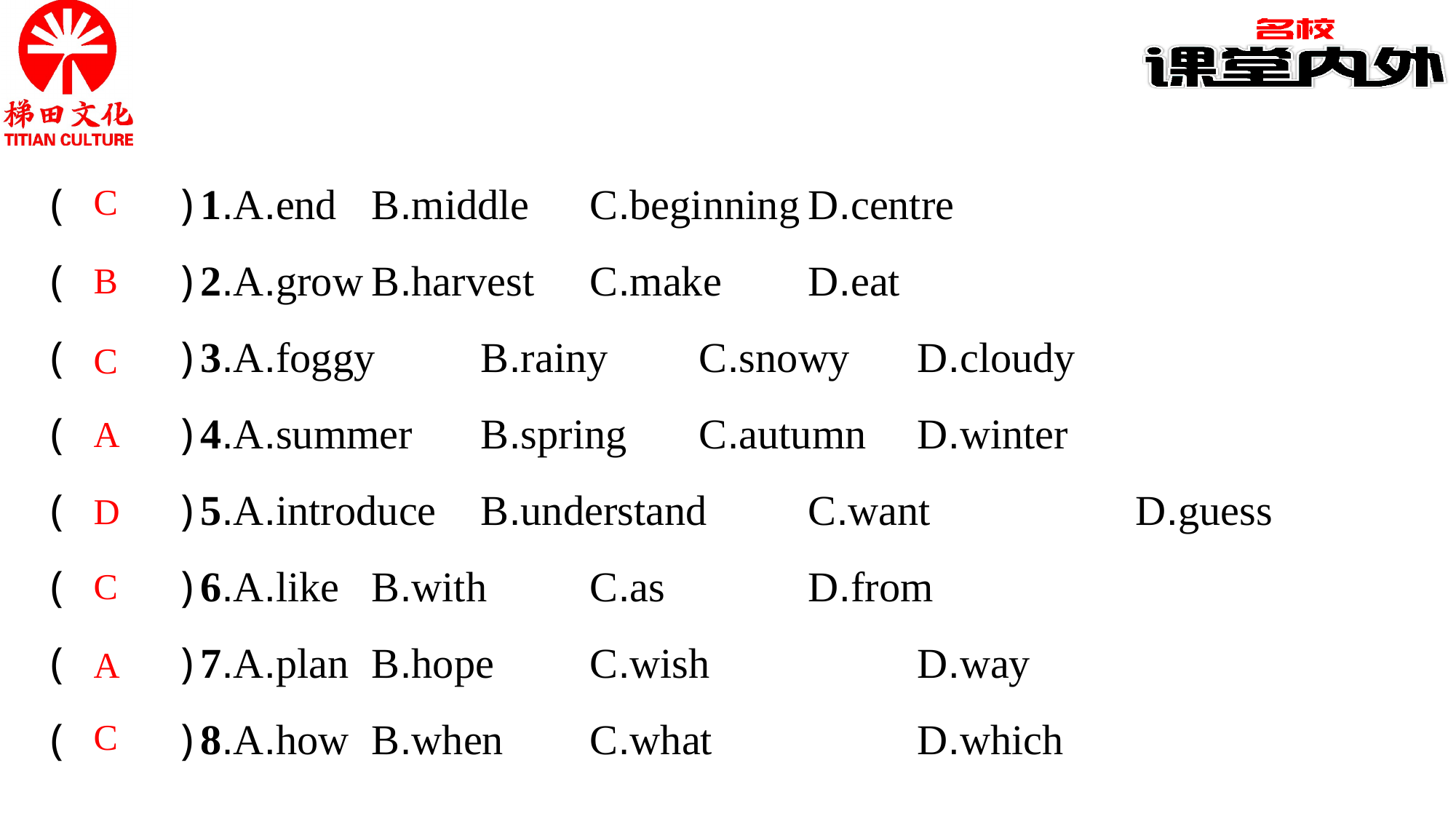

(　　)1.A.end	B.middle	C.beginning	D.centre
(　　)2.A.grow	B.harvest	C.make	D.eat
(　　)3.A.foggy	B.rainy	C.snowy	D.cloudy
(　　)4.A.summer	B.spring	C.autumn	D.winter
(　　)5.A.introduce	B.understand	C.want		D.guess
(　　)6.A.like	B.with	C.as		D.from
(　　)7.A.plan	B.hope	C.wish		D.way
(　　)8.A.how	B.when	C.what		D.which
C
B
C
A
D
C
A
C